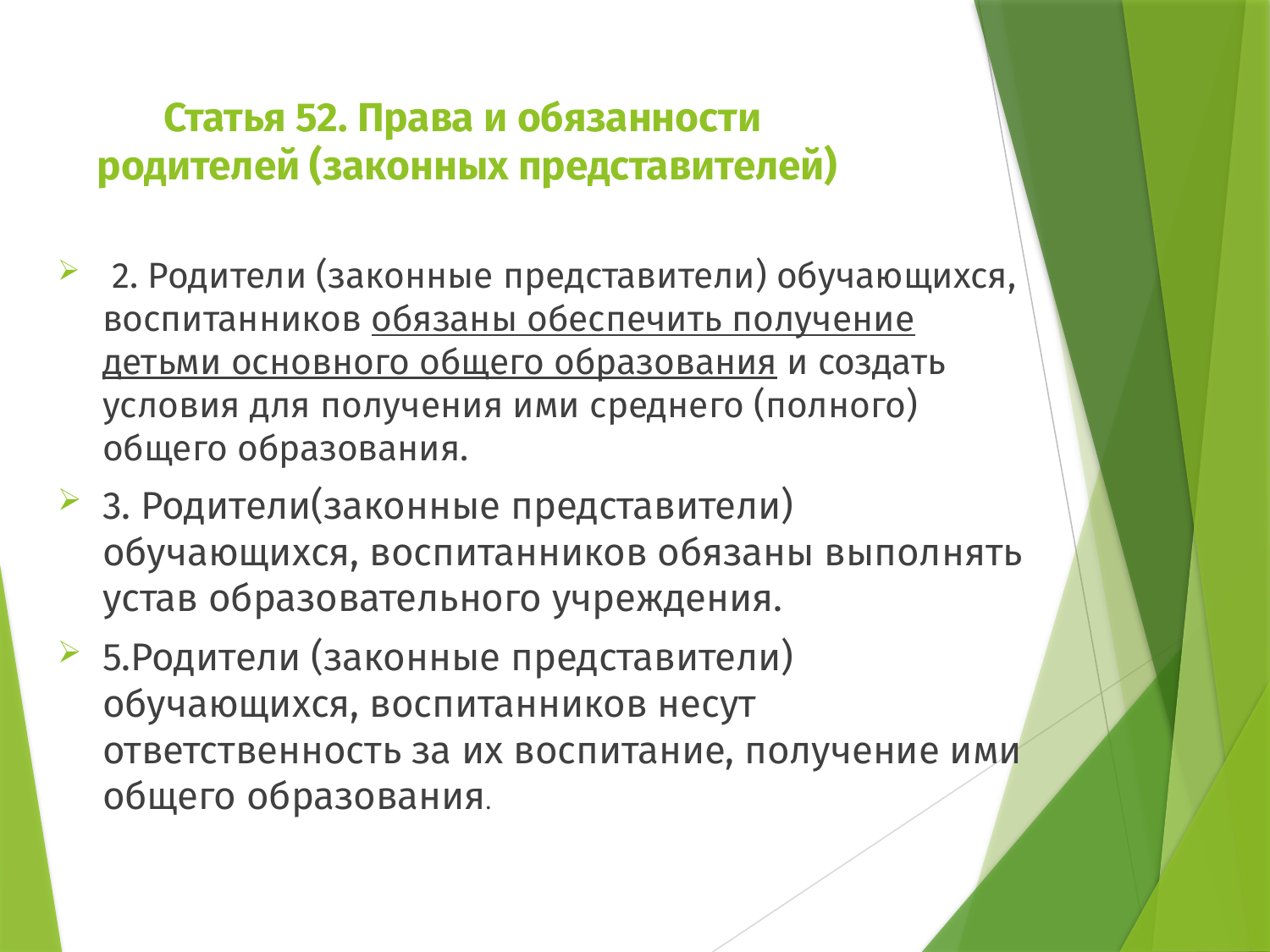

# Статья 52. Права и обязанности родителей (законных представителей)
 2. Родители (законные представители) обучающихся, воспитанников обязаны обеспечить получение детьми основного общего образования и создать условия для получения ими среднего (полного) общего образования.
3. Родители(законные представители) обучающихся, воспитанников обязаны выполнять устав образовательного учреждения.
5.Родители (законные представители) обучающихся, воспитанников несут ответственность за их воспитание, получение ими общего образования.